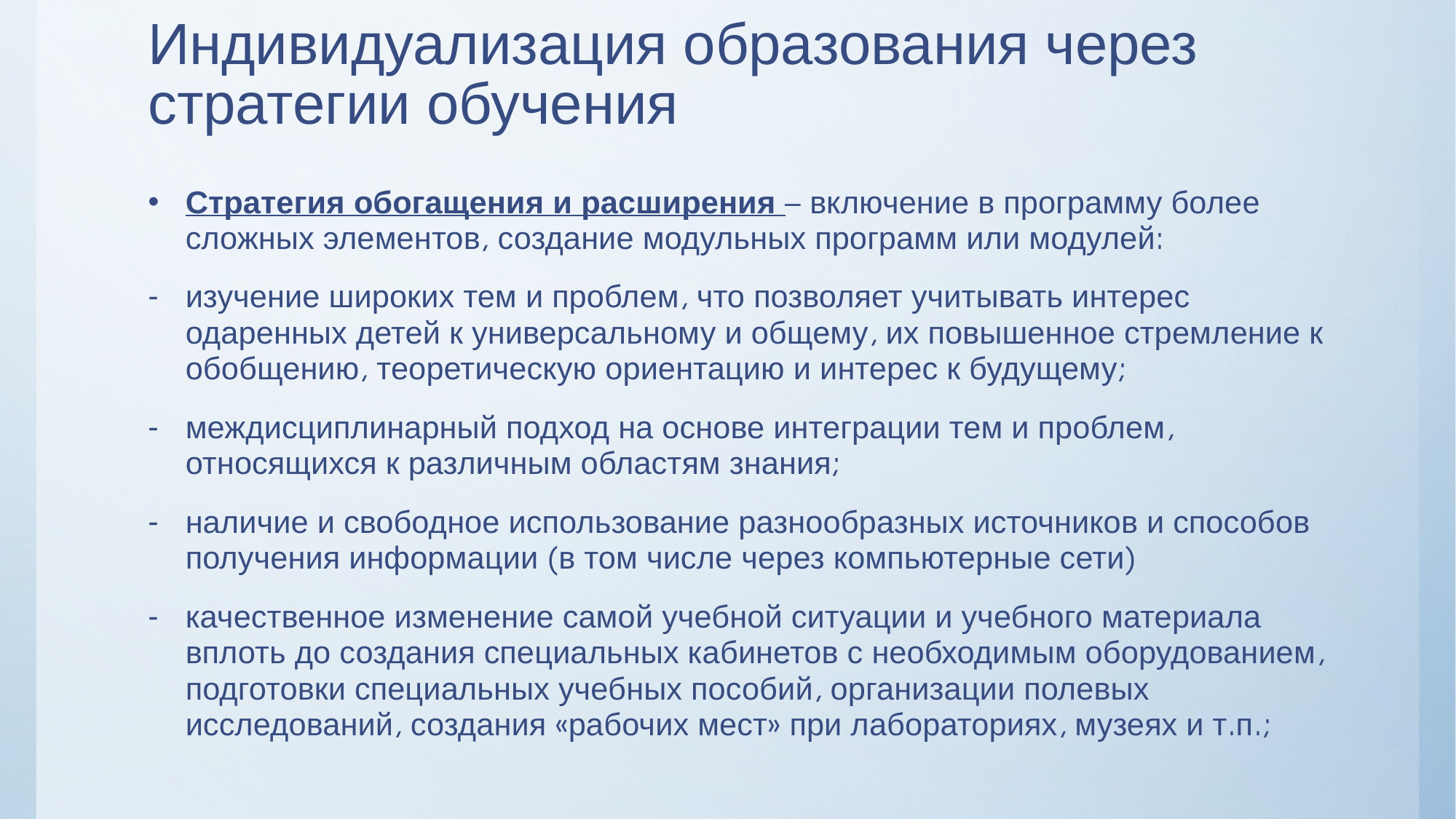

# Индивидуализация образования через стратегии обучения
Стратегия обогащения и расширения – включение в программу более сложных элементов, создание модульных программ или модулей:
изучение широких тем и проблем, что позволяет учитывать интерес одаренных детей к универсальному и общему, их повышенное стремление к обобщению, теоретическую ориентацию и интерес к будущему;
междисциплинарный подход на основе интеграции тем и проблем, относящихся к различным областям знания;
наличие и свободное использование разнообразных источников и способов получения информации (в том числе через компьютерные сети)
качественное изменение самой учебной ситуации и учебного материала вплоть до создания специальных кабинетов с необходимым оборудованием, подготовки специальных учебных пособий, организации полевых исследований, создания «рабочих мест» при лабораториях, музеях и т.п.;